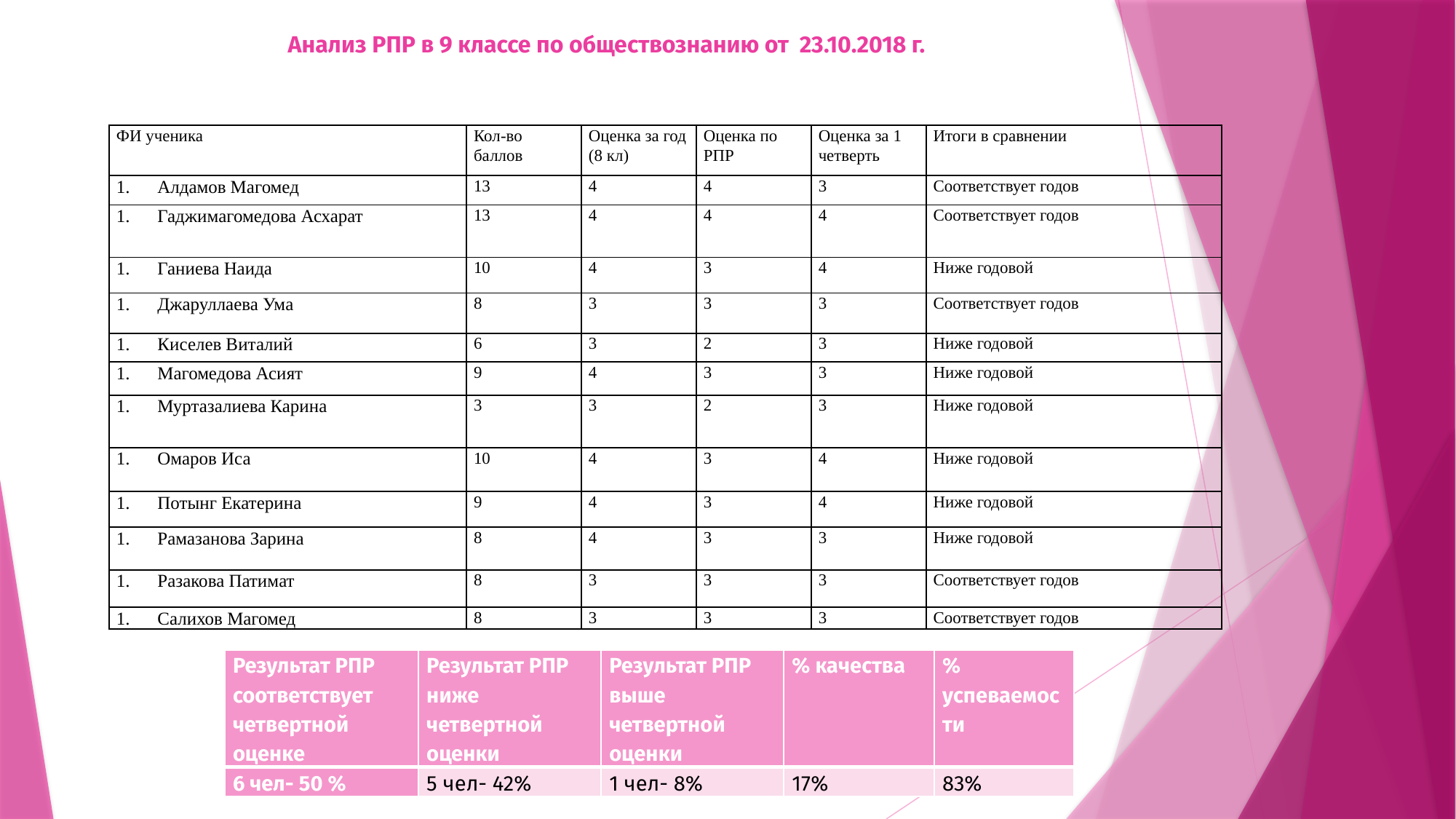

# Анализ РПР в 9 классе по обществознанию от  23.10.2018 г.
| ФИ ученика | Кол-во баллов | Оценка за год (8 кл) | Оценка по РПР | Оценка за 1 четверть | Итоги в сравнении |
| --- | --- | --- | --- | --- | --- |
| Алдамов Магомед | 13 | 4 | 4 | 3 | Соответствует годов |
| Гаджимагомедова Асхарат | 13 | 4 | 4 | 4 | Соответствует годов |
| Ганиева Наида | 10 | 4 | 3 | 4 | Ниже годовой |
| Джаруллаева Ума | 8 | 3 | 3 | 3 | Соответствует годов |
| Киселев Виталий | 6 | 3 | 2 | 3 | Ниже годовой |
| Магомедова Асият | 9 | 4 | 3 | 3 | Ниже годовой |
| Муртазалиева Карина | 3 | 3 | 2 | 3 | Ниже годовой |
| Омаров Иса | 10 | 4 | 3 | 4 | Ниже годовой |
| Потынг Екатерина | 9 | 4 | 3 | 4 | Ниже годовой |
| Рамазанова Зарина | 8 | 4 | 3 | 3 | Ниже годовой |
| Разакова Патимат | 8 | 3 | 3 | 3 | Соответствует годов |
| Салихов Магомед | 8 | 3 | 3 | 3 | Соответствует годов |
| Результат РПР соответствует четвертной оценке | Результат РПР ниже четвертной оценки | Результат РПР выше четвертной оценки | % качества | % успеваемости |
| --- | --- | --- | --- | --- |
| 6 чел- 50 % | 5 чел- 42% | 1 чел- 8% | 17% | 83% |